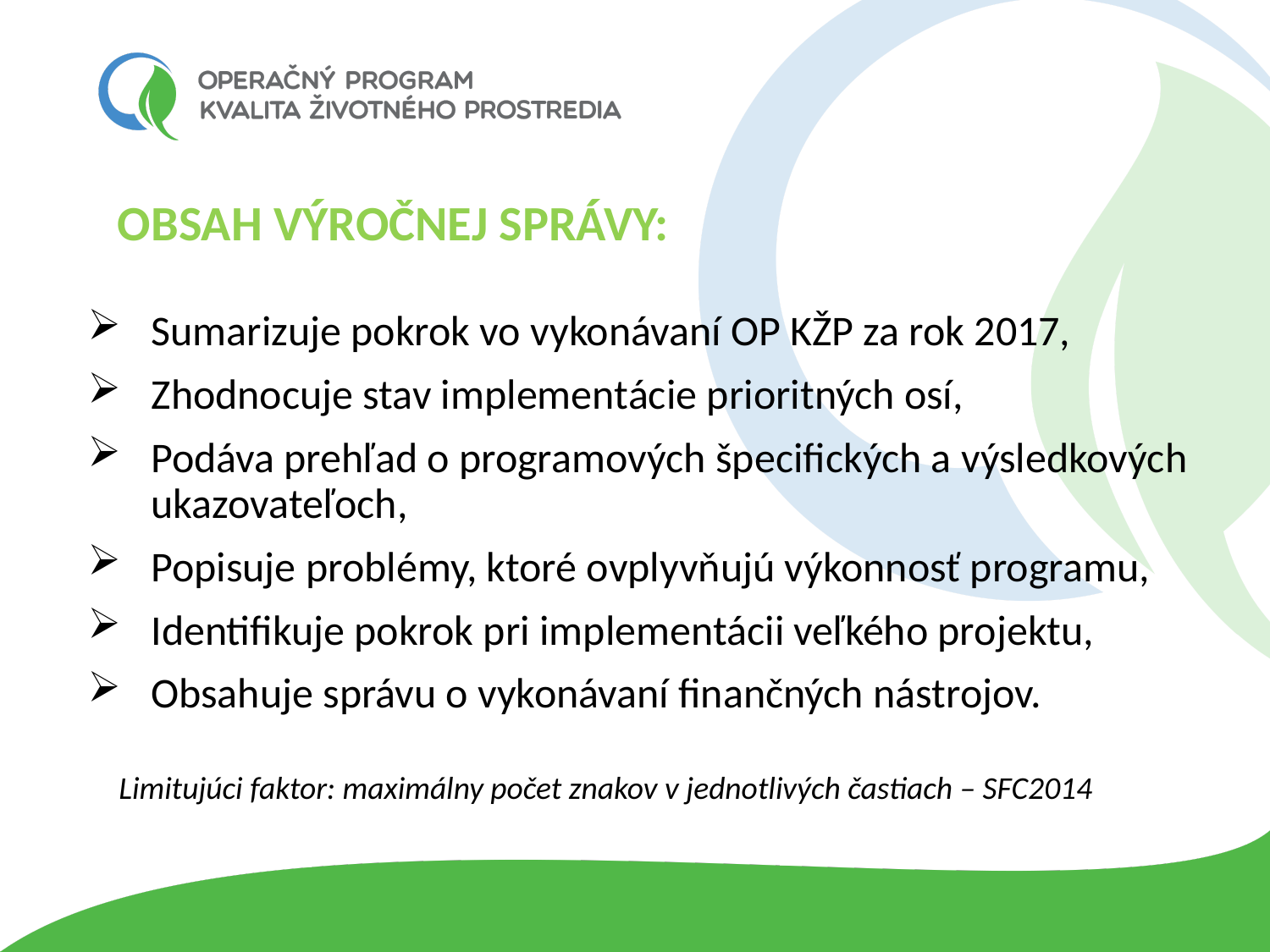

Obsah výročnej správy:
Sumarizuje pokrok vo vykonávaní OP KŽP za rok 2017,
Zhodnocuje stav implementácie prioritných osí,
Podáva prehľad o programových špecifických a výsledkových ukazovateľoch,
Popisuje problémy, ktoré ovplyvňujú výkonnosť programu,
Identifikuje pokrok pri implementácii veľkého projektu,
Obsahuje správu o vykonávaní finančných nástrojov.
Limitujúci faktor: maximálny počet znakov v jednotlivých častiach – SFC2014